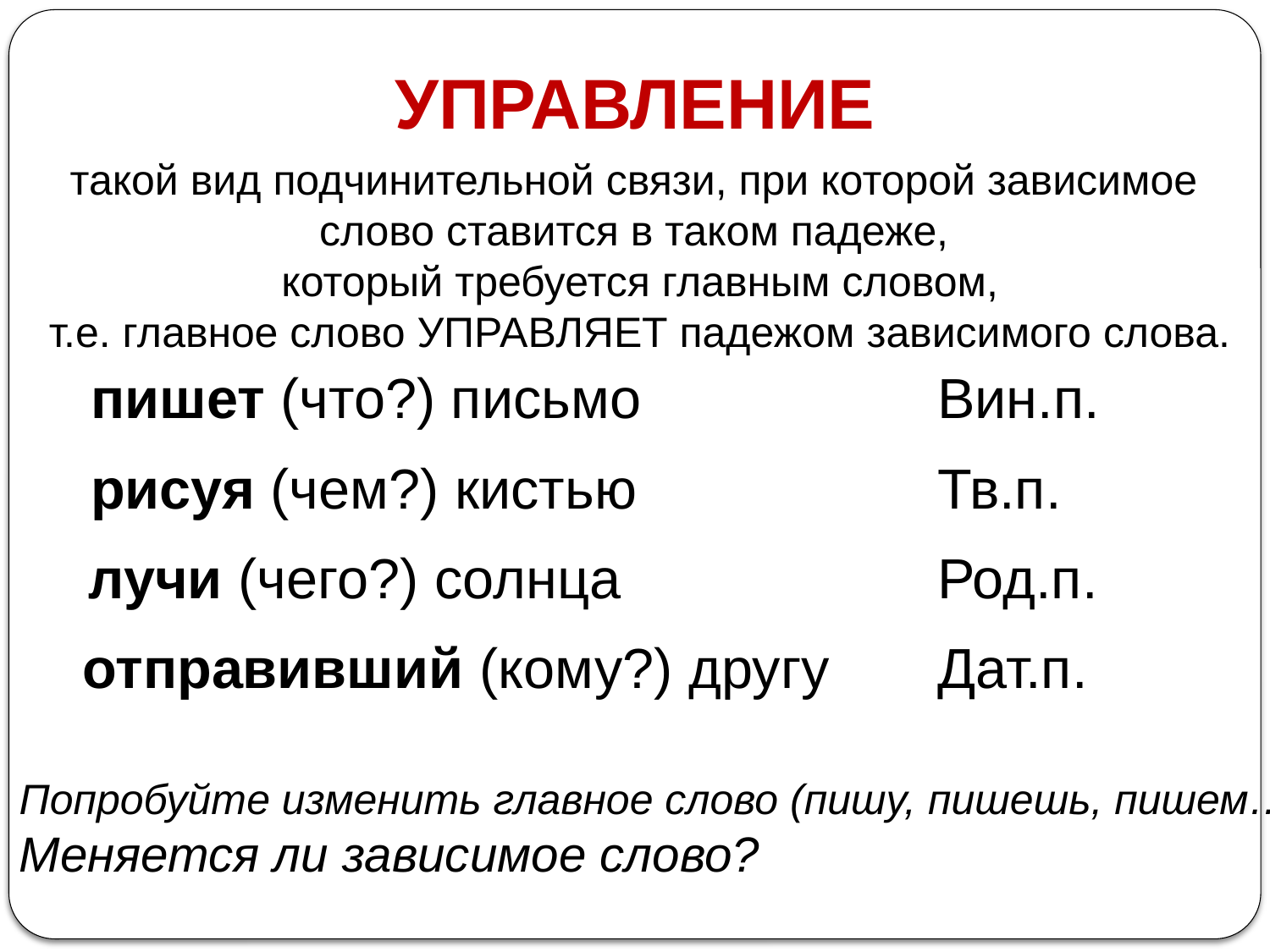

# УПРАВЛЕНИЕ
такой вид подчинительной связи, при которой зависимое
слово ставится в таком падеже,
который требуется главным словом,
т.е. главное слово УПРАВЛЯЕТ падежом зависимого слова.
пишет (что?) письмо
Вин.п.
рисуя (чем?) кистью
Тв.п.
лучи (чего?) солнца
Род.п.
отправивший (кому?) другу
Дат.п.
Попробуйте изменить главное слово (пишу, пишешь, пишем…)
Меняется ли зависимое слово?